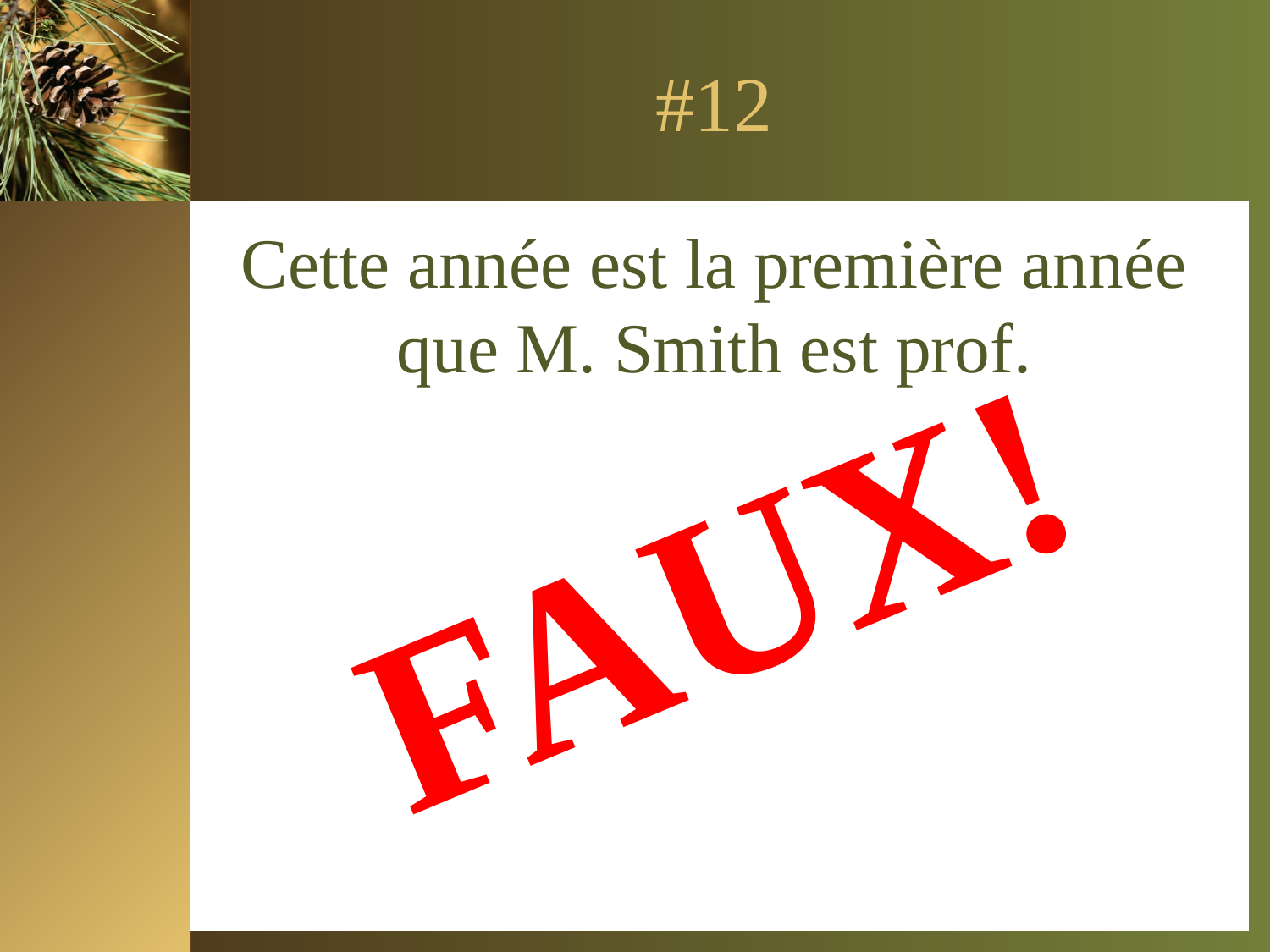

# #12
Cette année est la première année que M. Smith est prof.
FAUX!